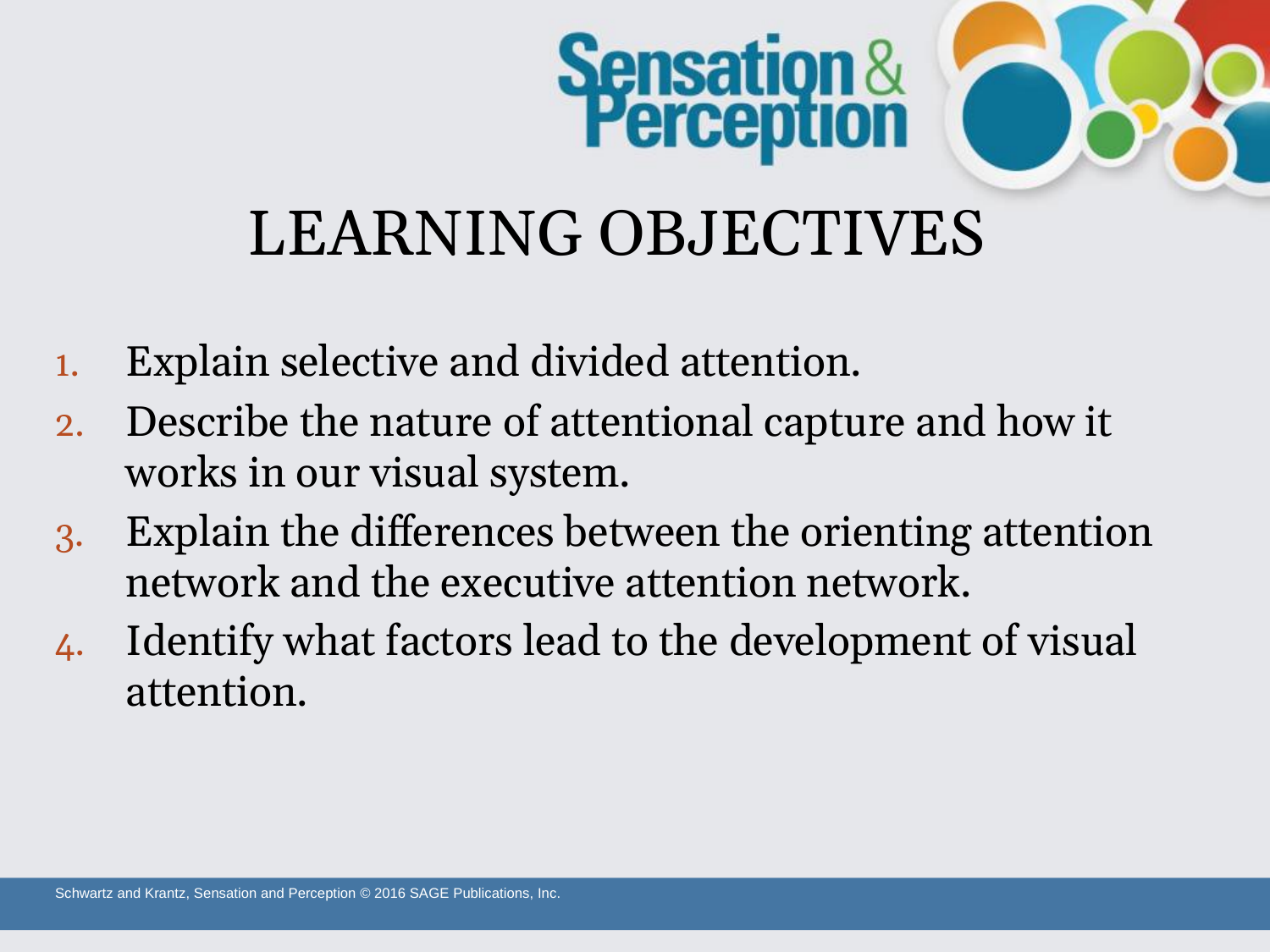

# LEARNING OBJECTIVES
Explain selective and divided attention.
Describe the nature of attentional capture and how it works in our visual system.
Explain the differences between the orienting attention network and the executive attention network.
Identify what factors lead to the development of visual attention.
Schwartz and Krantz, Sensation and Perception © 2016 SAGE Publications, Inc.